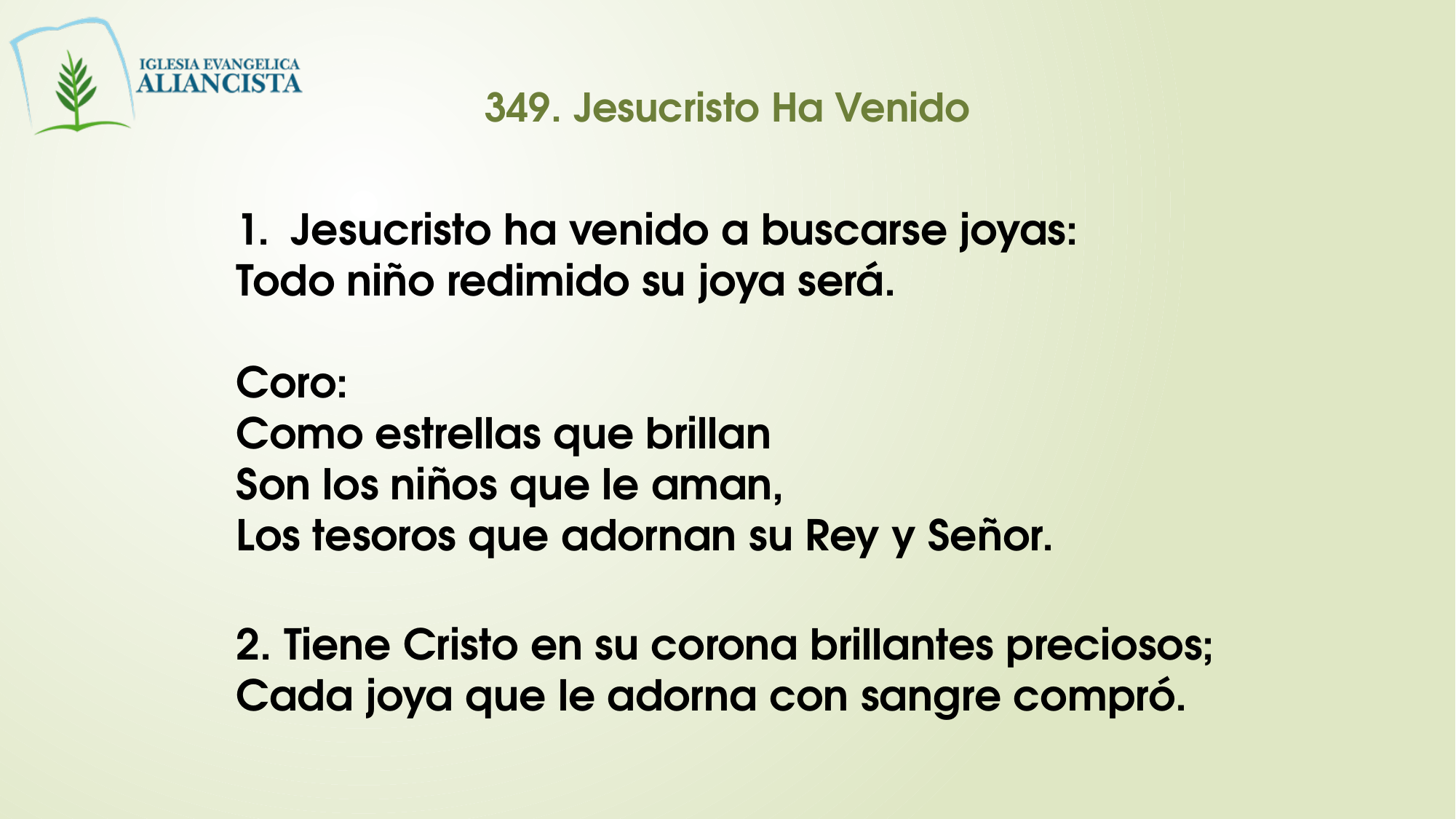

349. Jesucristo Ha Venido
Jesucristo ha venido a buscarse joyas:
Todo niño redimido su joya será.

Coro:
Como estrellas que brillan
Son los niños que le aman,
Los tesoros que adornan su Rey y Señor.

2. Tiene Cristo en su corona brillantes preciosos;
Cada joya que le adorna con sangre compró.